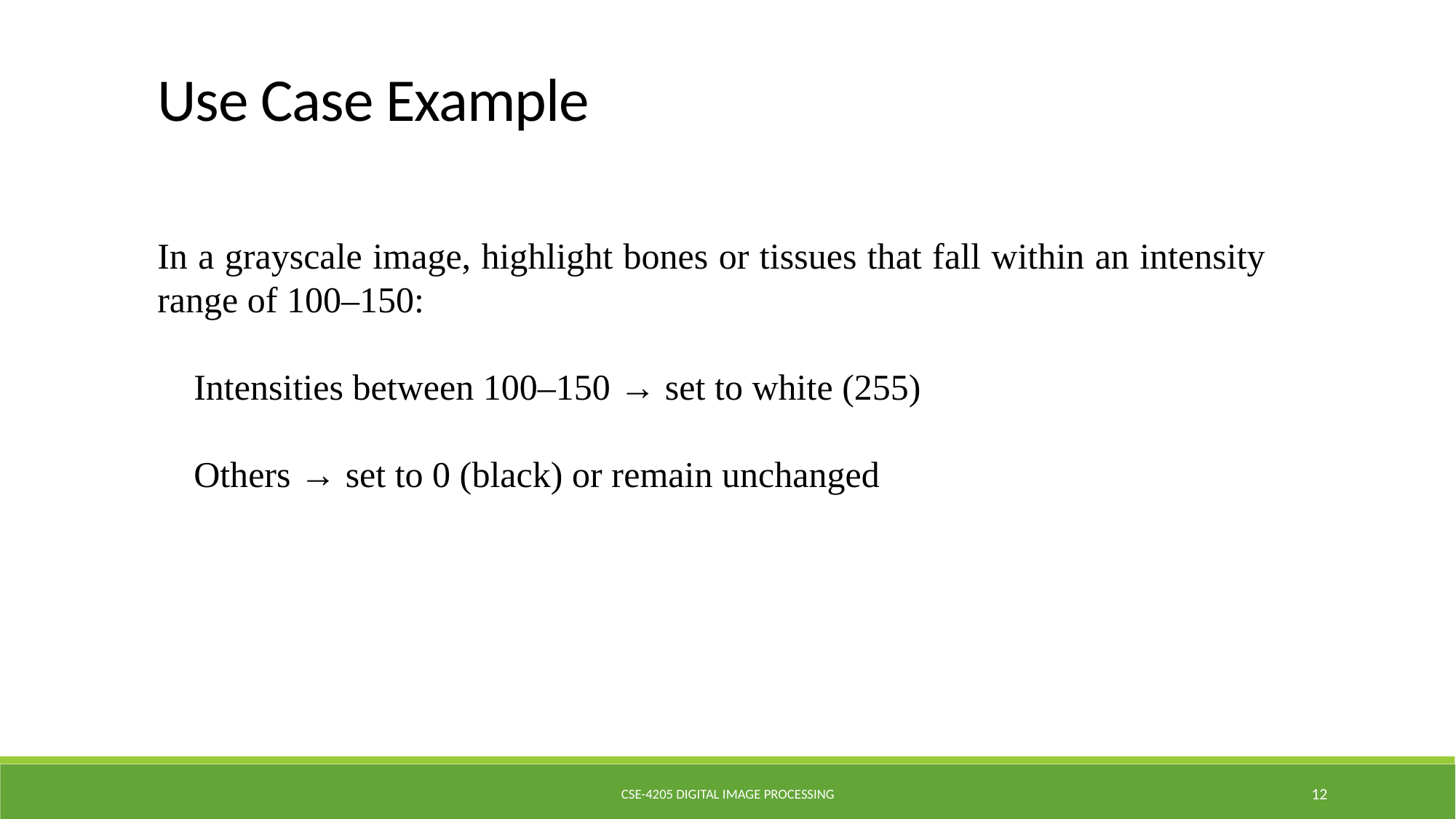

Use Case Example

In a grayscale image, highlight bones or tissues that fall within an intensity range of 100–150:

    Intensities between 100–150 → set to white (255)

    Others → set to 0 (black) or remain unchanged
CSE-4205 Digital Image Processing
12